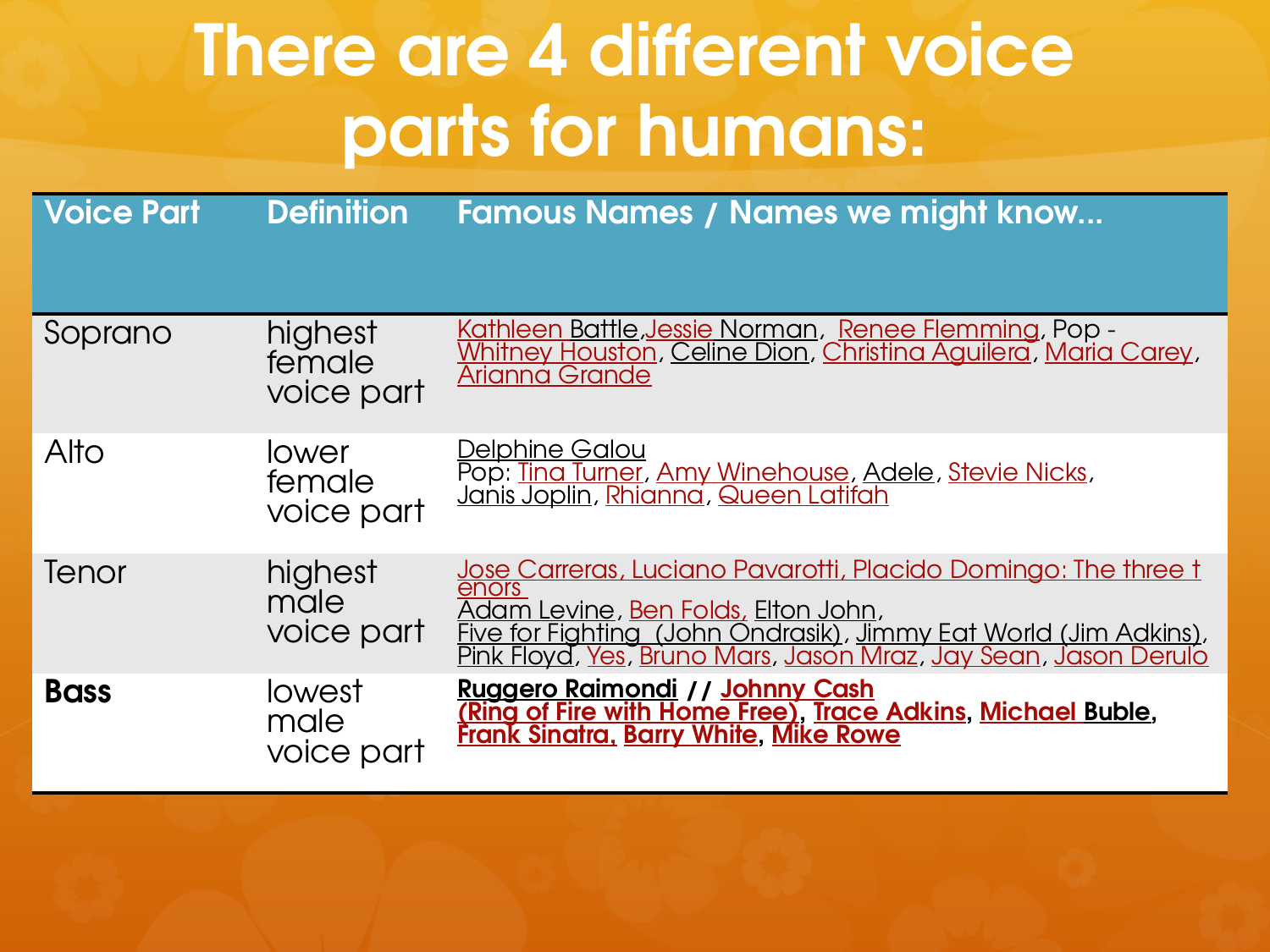

# There are 4 different voice parts for humans:
| Voice Part | Definition | Famous Names / Names we might know... |
| --- | --- | --- |
| Soprano | highest female voice part | Kathleen Battle,Jessie Norman, Renee Flemming, Pop - Whitney Houston, Celine Dion, Christina Aguilera, Maria Carey, Arianna Grande |
| Alto | lower female voice part | Delphine Galou Pop: Tina Turner, Amy Winehouse, Adele, Stevie Nicks, Janis Joplin, Rhianna, Queen Latifah |
| Tenor | highest male voice part | Jose Carreras, Luciano Pavarotti, Placido Domingo: The three tenors Adam Levine, Ben Folds, Elton John, Five for Fighting (John Ondrasik), Jimmy Eat World (Jim Adkins), Pink Floyd, Yes, Bruno Mars, Jason Mraz, Jay Sean, Jason Derulo |
| Bass | lowest male voice part | Ruggero Raimondi // Johnny Cash (Ring of Fire with Home Free), Trace Adkins, Michael Buble, Frank Sinatra, Barry White, Mike Rowe |